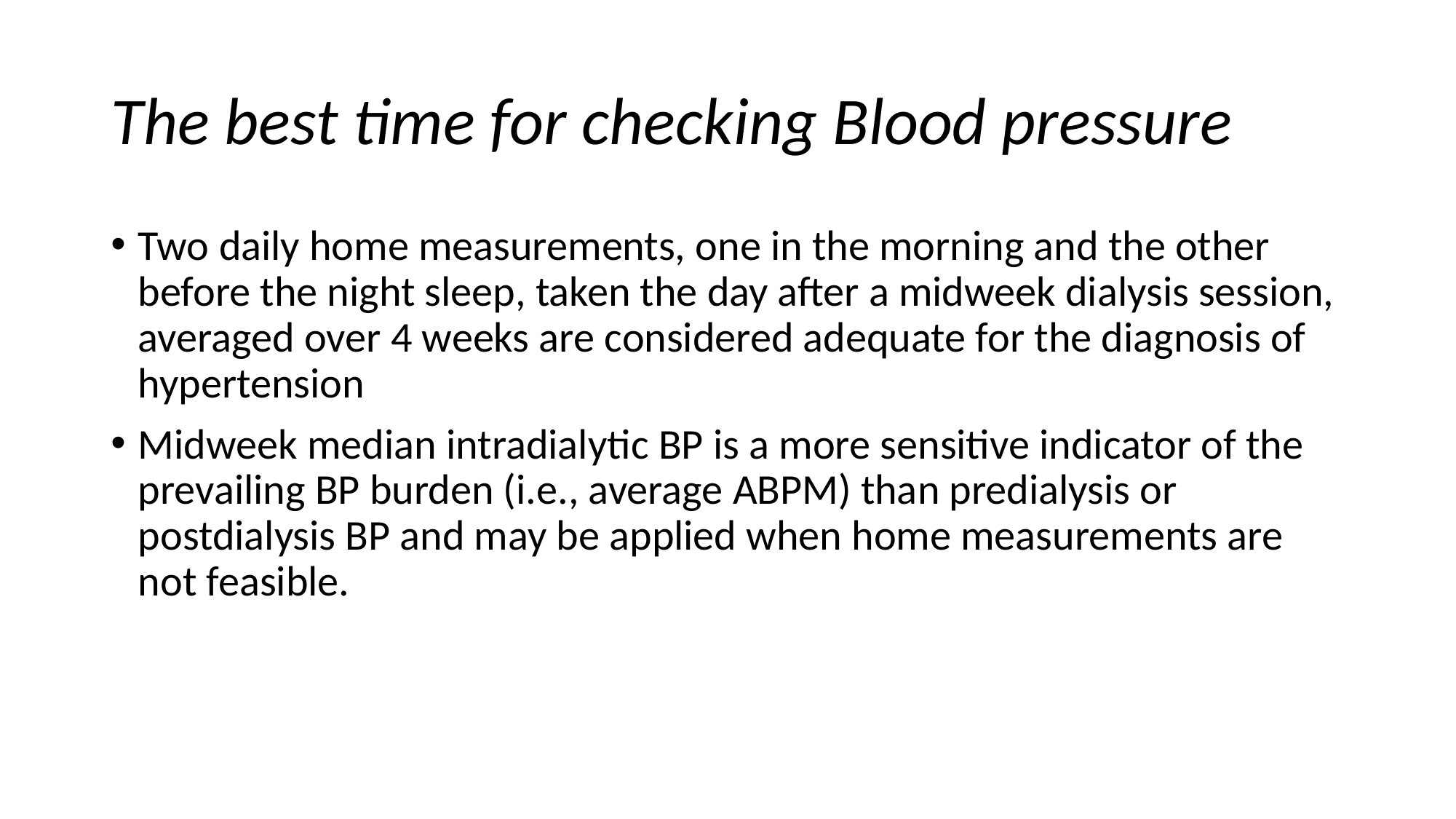

# The best time for checking Blood pressure
Two daily home measurements, one in the morning and the other before the night sleep, taken the day after a midweek dialysis session, averaged over 4 weeks are considered adequate for the diagnosis of hypertension
Midweek median intradialytic BP is a more sensitive indicator of the prevailing BP burden (i.e., average ABPM) than predialysis or postdialysis BP and may be applied when home measurements are not feasible.